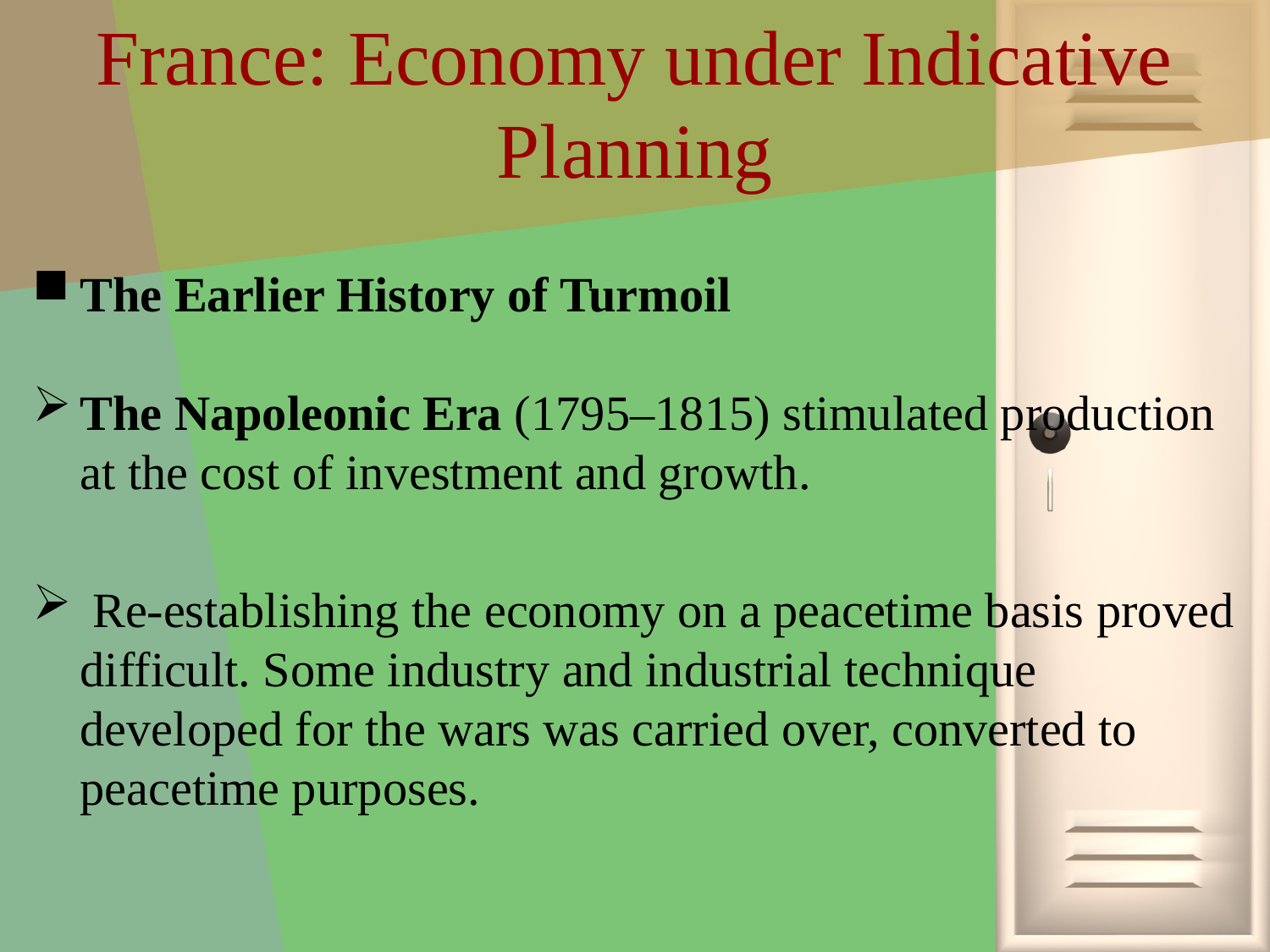

# France: Economy under Indicative Planning
The Earlier History of Turmoil

The Napoleonic Era (1795–1815) stimulated production at the cost of investment and growth.

 Re-establishing the economy on a peacetime basis proved difficult. Some industry and industrial technique developed for the wars was carried over, converted to peacetime purposes.